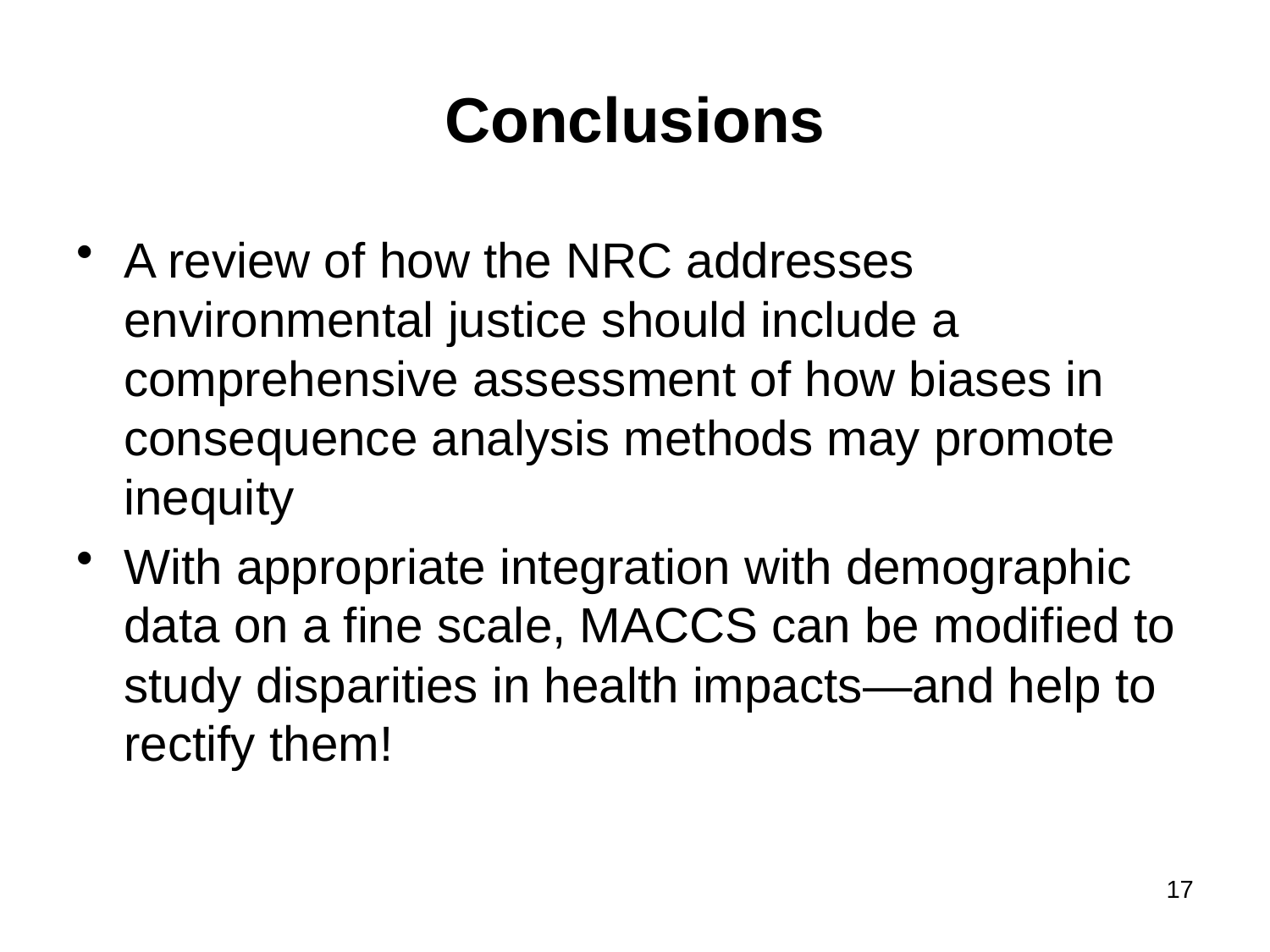

# Conclusions
A review of how the NRC addresses environmental justice should include a comprehensive assessment of how biases in consequence analysis methods may promote inequity
With appropriate integration with demographic data on a fine scale, MACCS can be modified to study disparities in health impacts—and help to rectify them!
17